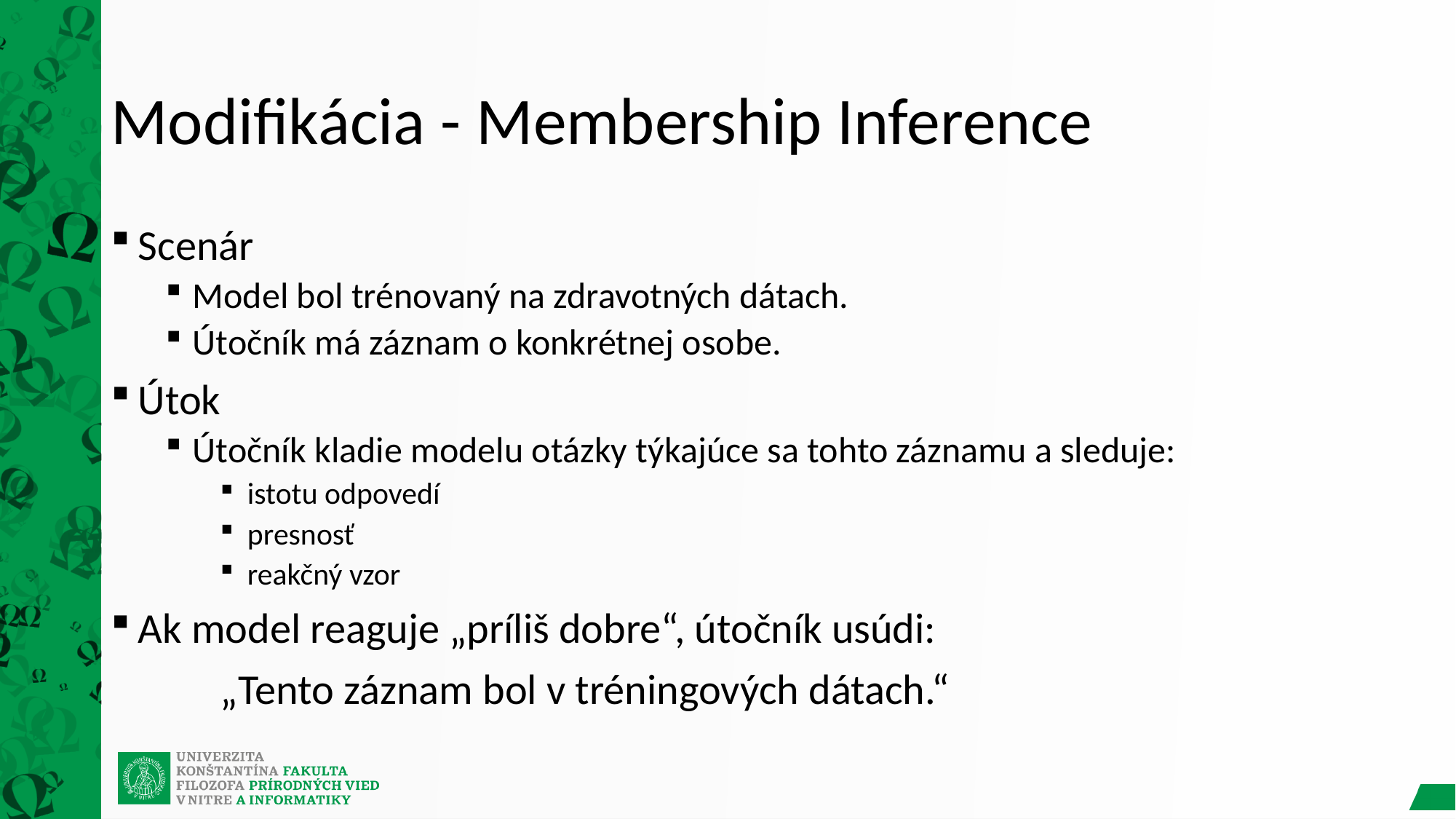

# Modifikácia - Membership Inference
Scenár
Model bol trénovaný na zdravotných dátach.
Útočník má záznam o konkrétnej osobe.
Útok
Útočník kladie modelu otázky týkajúce sa tohto záznamu a sleduje:
istotu odpovedí
presnosť
reakčný vzor
Ak model reaguje „príliš dobre“, útočník usúdi:
	„Tento záznam bol v tréningových dátach.“